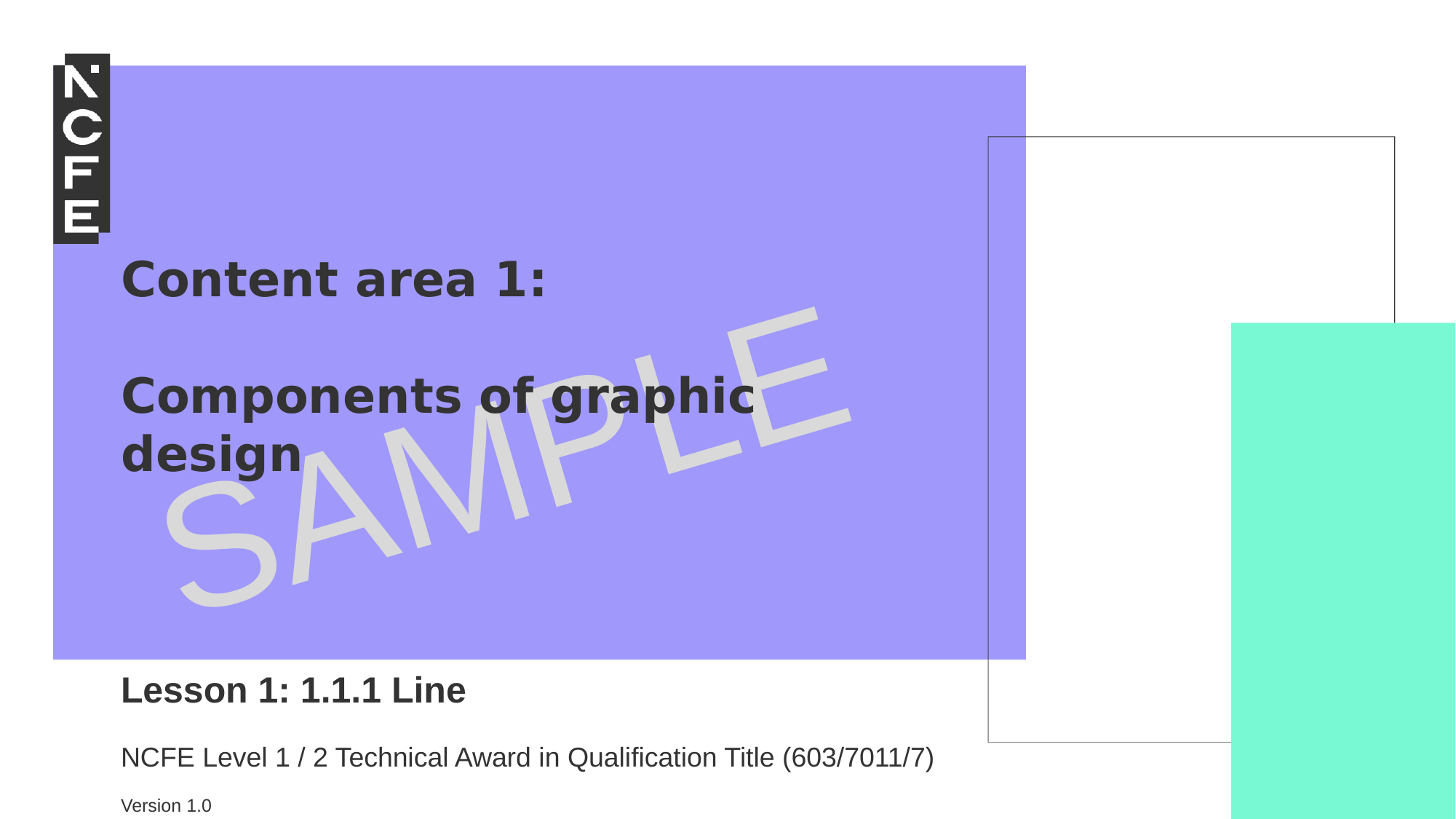

Content area 1:

Components of graphic design
Lesson 1: 1.1.1 Line

NCFE Level 1 / 2 Technical Award in Qualification Title (603/7011/7)

Version 1.0